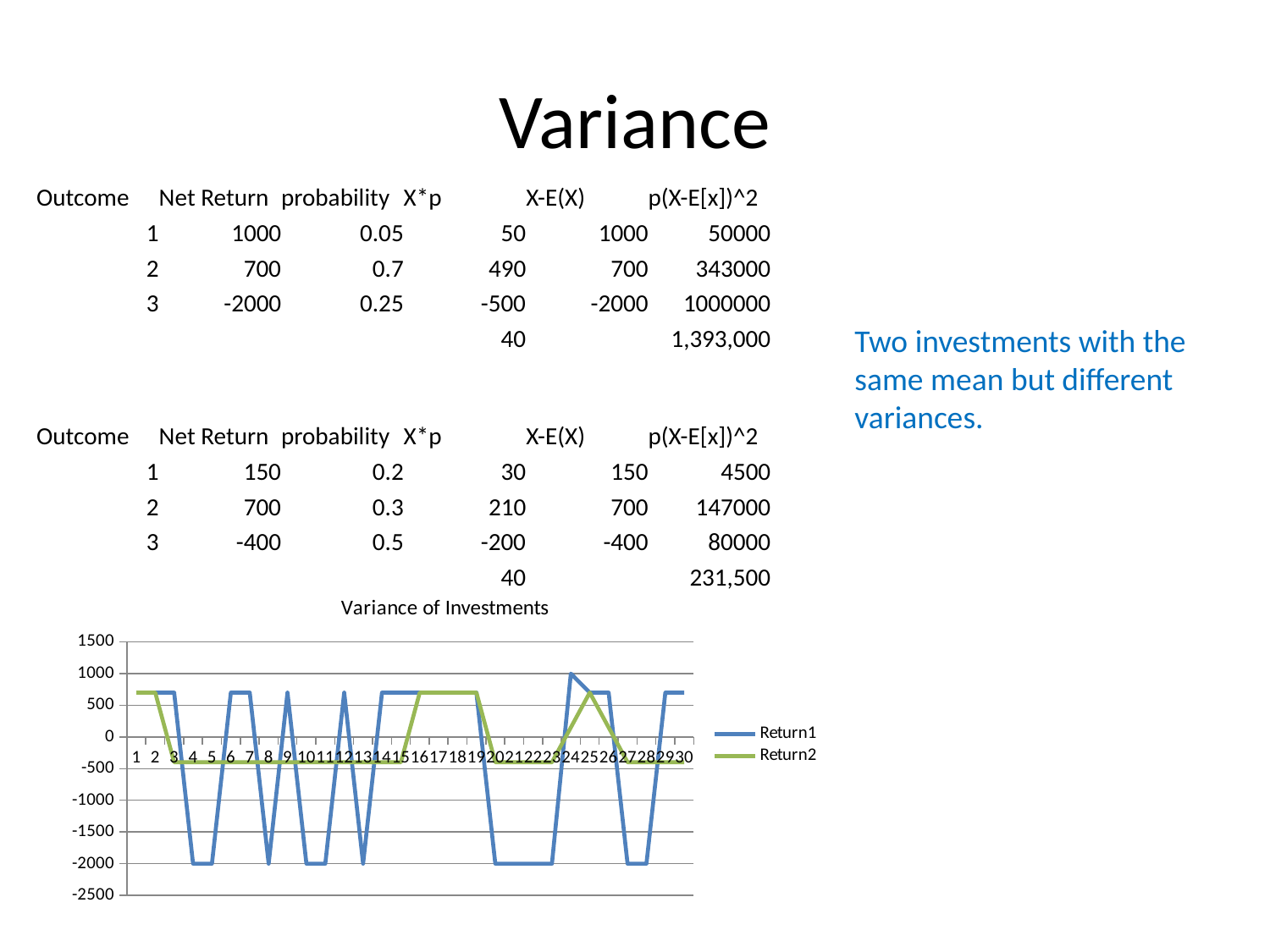

# Variance
| Outcome | Net Return | probability | X\*p | X-E(X) | p(X-E[x])^2 |
| --- | --- | --- | --- | --- | --- |
| 1 | 1000 | 0.05 | 50 | 1000 | 50000 |
| 2 | 700 | 0.7 | 490 | 700 | 343000 |
| 3 | -2000 | 0.25 | -500 | -2000 | 1000000 |
|  |  |  | 40 |  | 1,393,000 |
|  |  |  |  |  |  |
| Outcome | Net Return | probability | X\*p | X-E(X) | p(X-E[x])^2 |
| 1 | 150 | 0.2 | 30 | 150 | 4500 |
| 2 | 700 | 0.3 | 210 | 700 | 147000 |
| 3 | -400 | 0.5 | -200 | -400 | 80000 |
|  |  |  | 40 |  | 231,500 |
Two investments with the same mean but different variances.

### Chart: Variance of Investments

| Category | Return1 | Return2 |
|---|---|---|